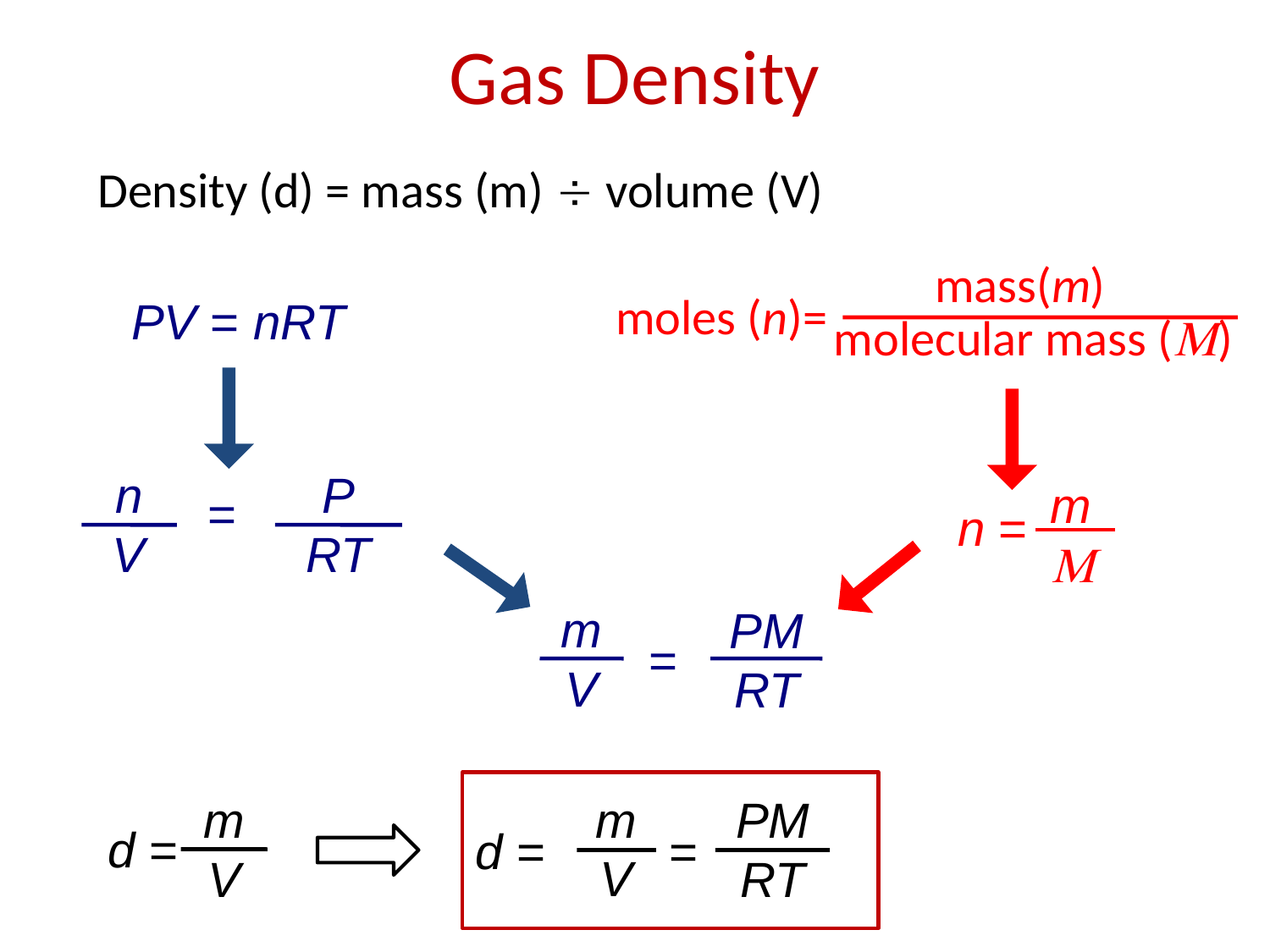

Gas Density
 Density (d) = mass (m) ÷ volume (V)

         mass(m)
molecular mass (Μ)
moles (n)=

PV = nRT

n
V
P
RT
=

m
Μ
n =

m
V
PM
RT
=

m
V
PM
RT
d =
=

m
V
d =